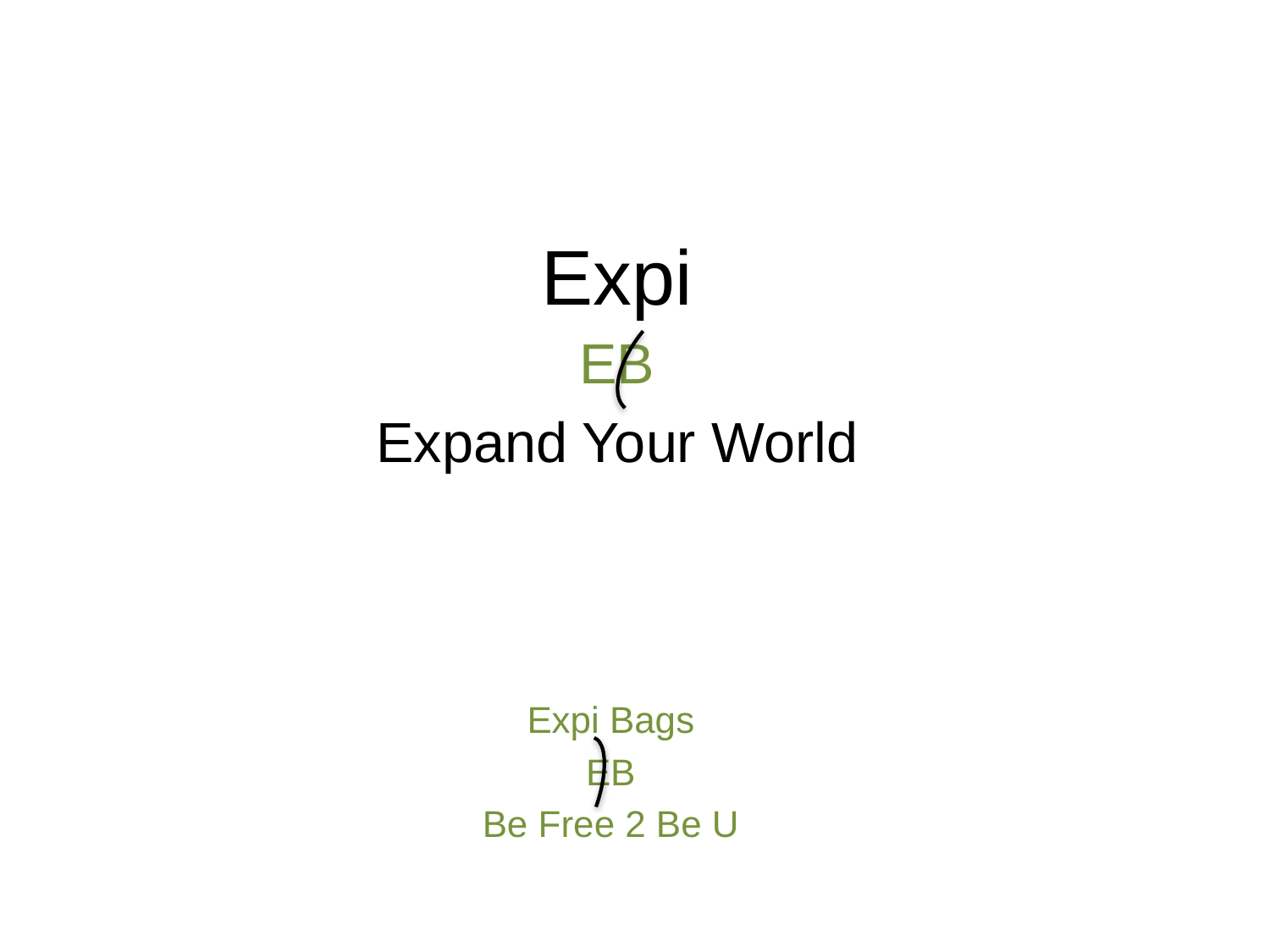

# Expi

EB
Expand Your World
Expi Bags
EB
Be Free 2 Be U